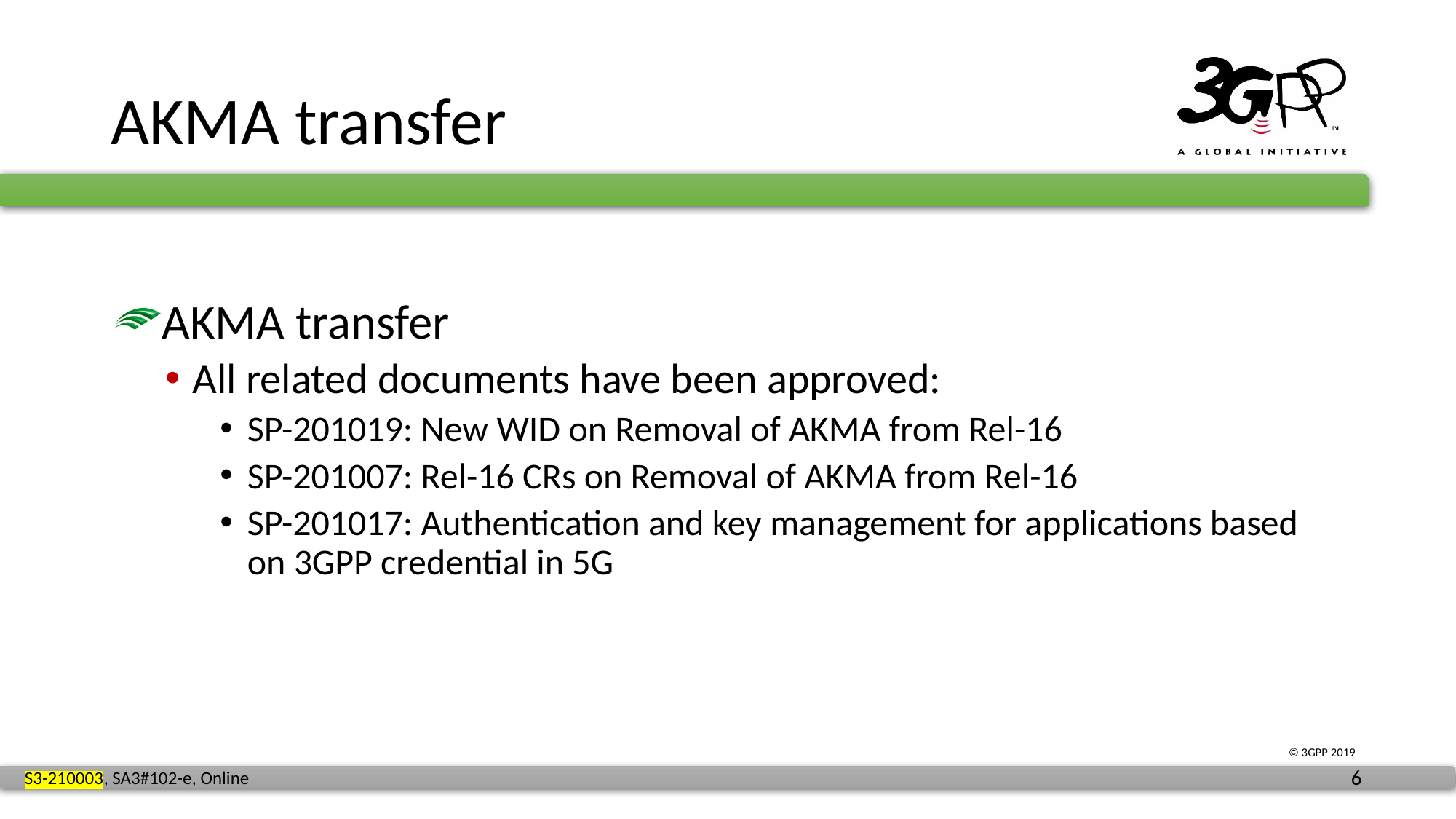

# AKMA transfer

AKMA transfer
All related documents have been approved:
SP-201019: New WID on Removal of AKMA from Rel-16
SP-201007: Rel-16 CRs on Removal of AKMA from Rel-16
SP-201017: Authentication and key management for applications based on 3GPP credential in 5G